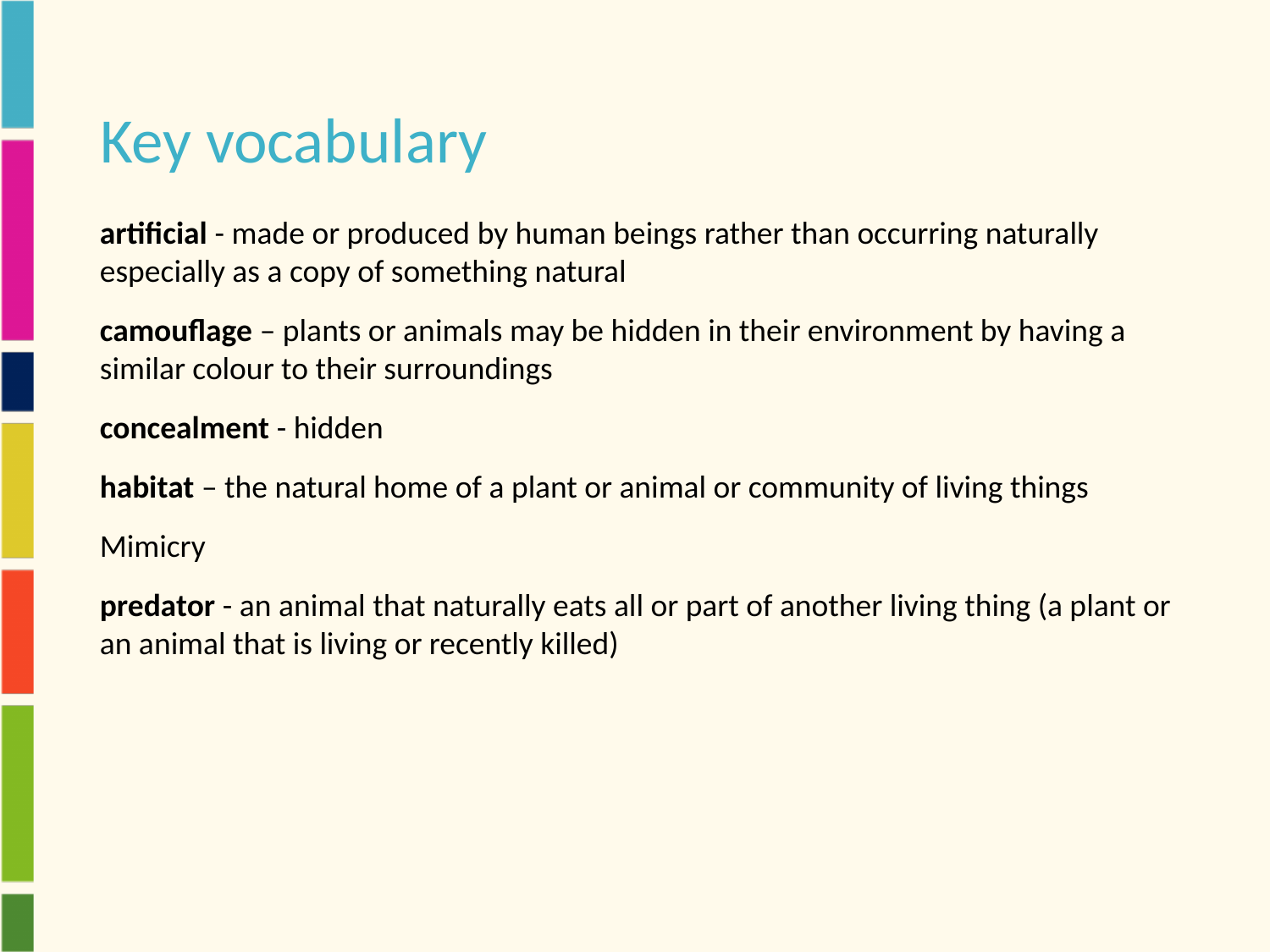

# Key vocabulary
artificial - made or produced by human beings rather than occurring naturally especially as a copy of something natural
camouflage – plants or animals may be hidden in their environment by having a similar colour to their surroundings
concealment - hidden
habitat – the natural home of a plant or animal or community of living things
Mimicry
predator - an animal that naturally eats all or part of another living thing (a plant or an animal that is living or recently killed)